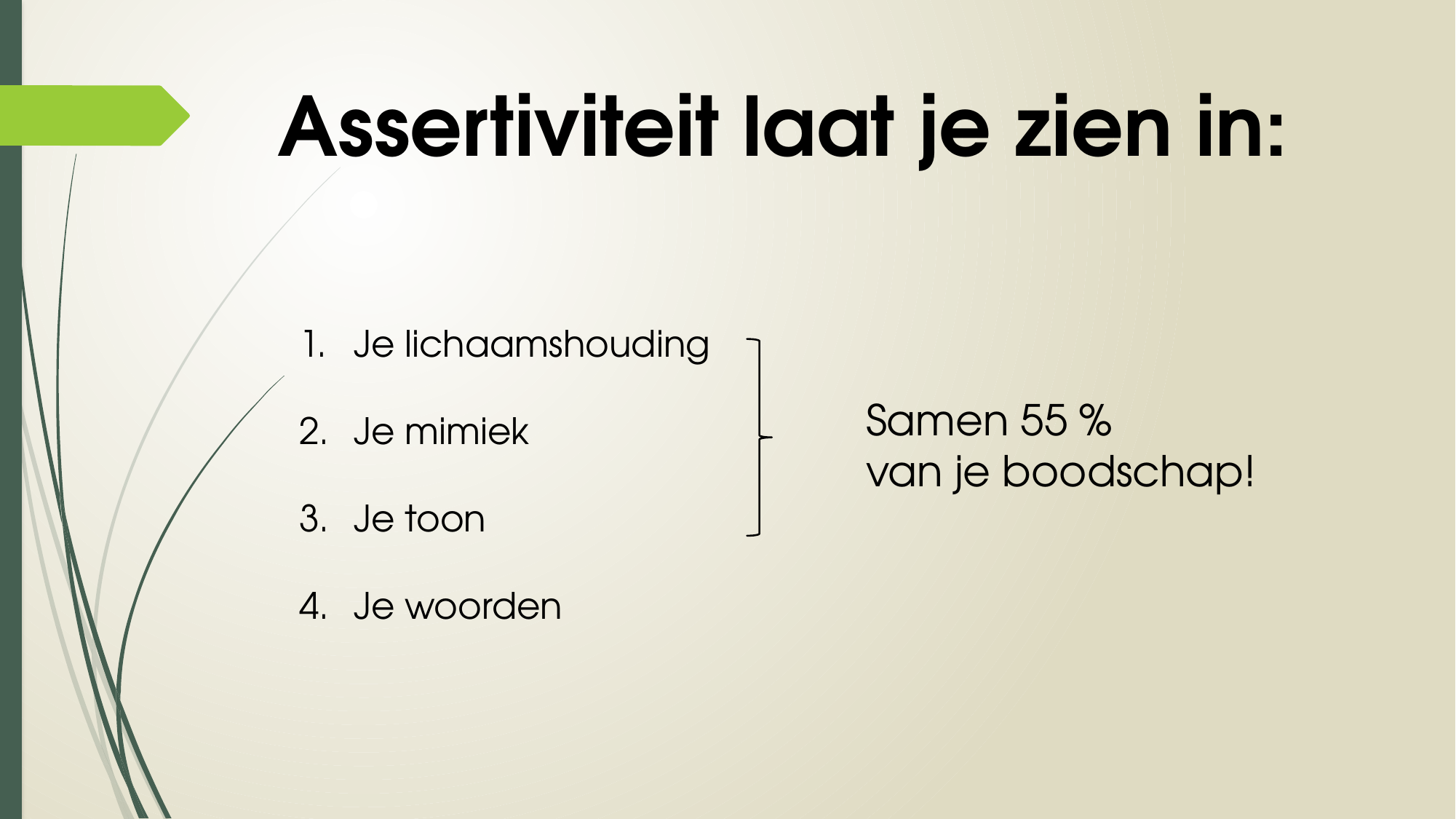

Assertiviteit laat je zien in:
Je lichaamshouding

Je mimiek

Je toon

Je woorden

Samen 55 %
van je boodschap!